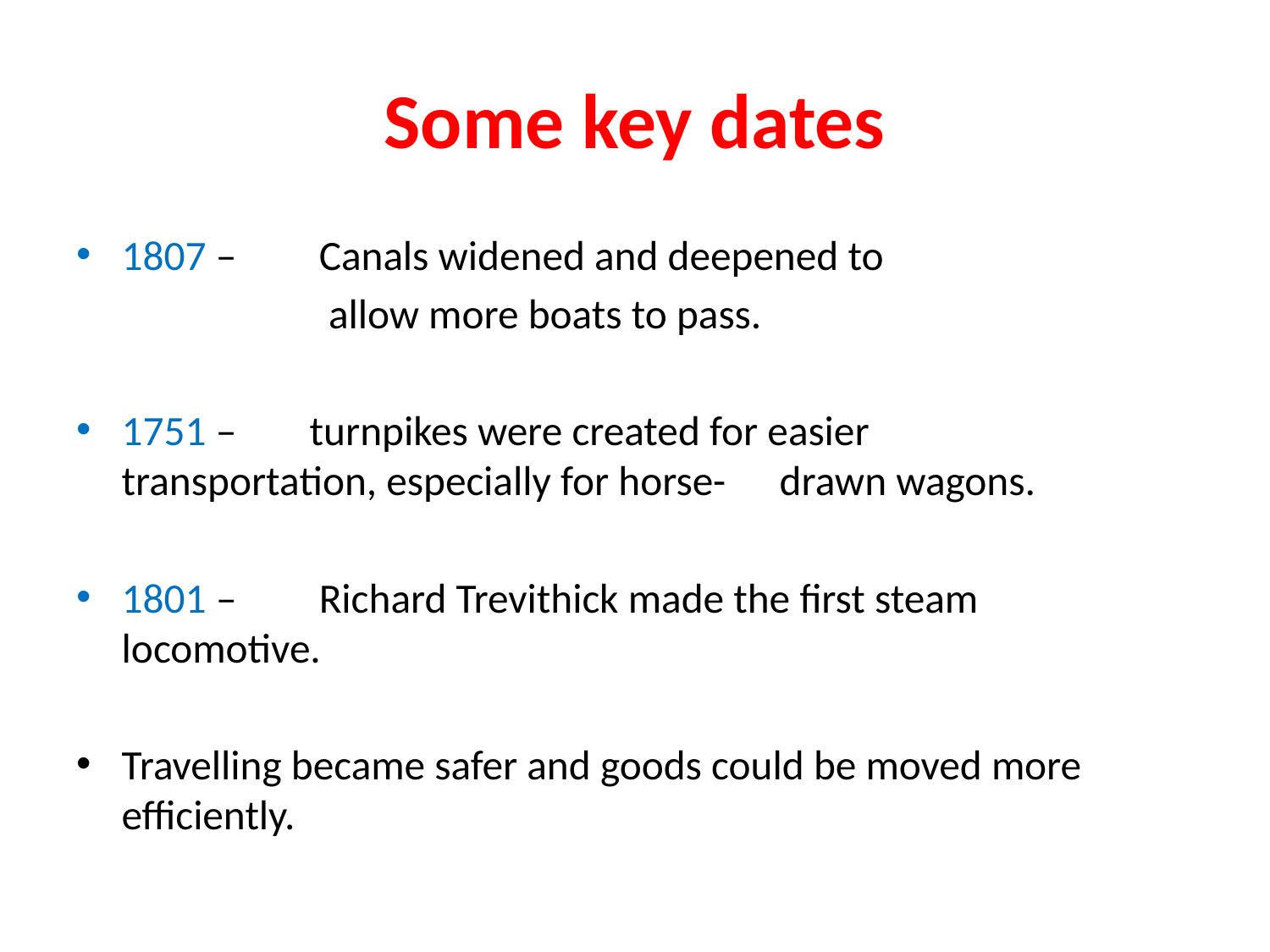

# Some key dates
1807 –	 Canals widened and deepened to
               	  allow more boats to pass.

1751 – 	turnpikes were created for easier  				transportation, especially for horse-			drawn wagons.

1801 –	 Richard Trevithick made the first steam 			locomotive.

Travelling became safer and goods could be moved more efficiently.